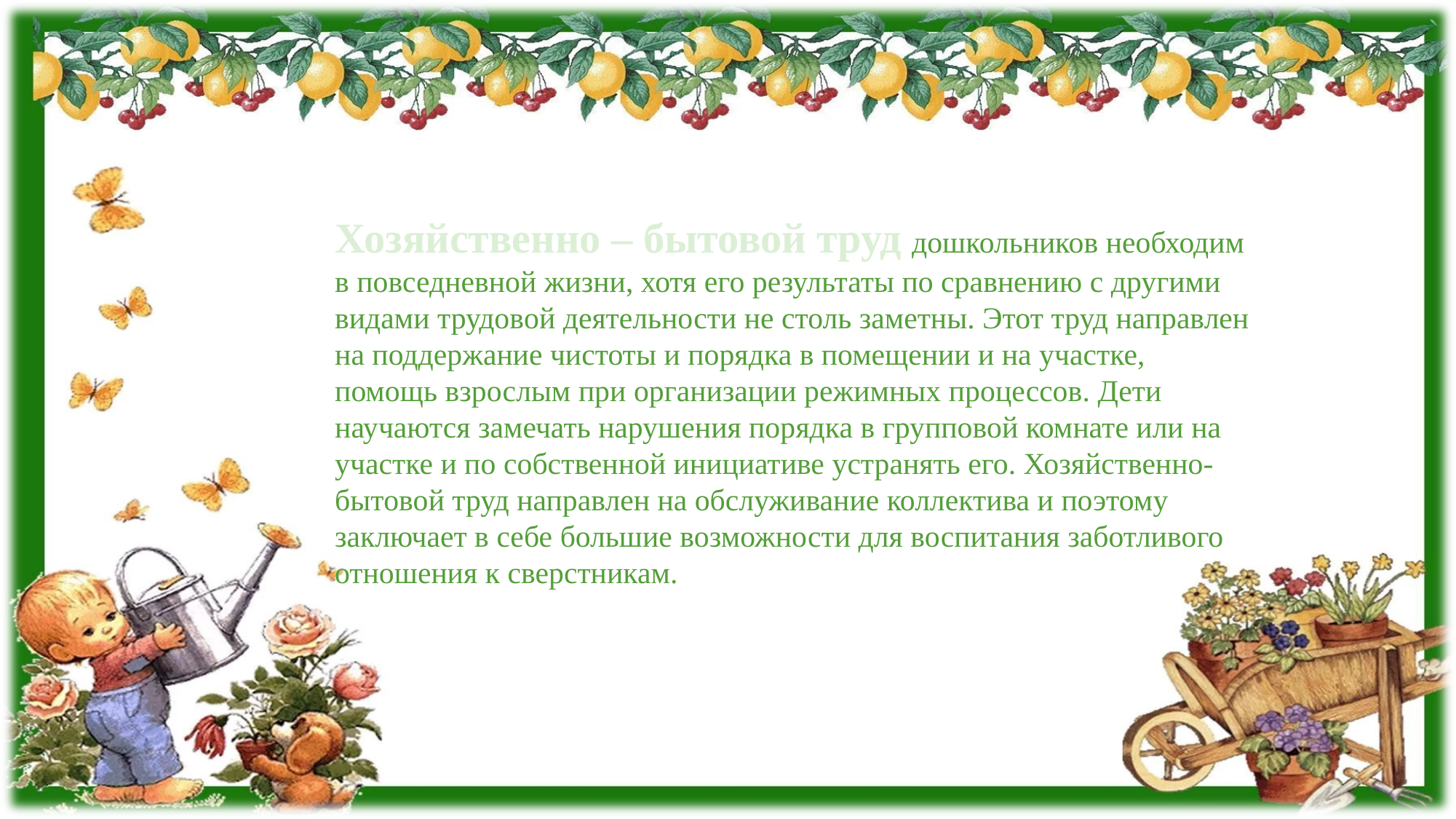

Хозяйственно – бытовой труд дошкольников необходим
в повседневной жизни, хотя его результаты по сравнению с другими видами трудовой деятельности не столь заметны. Этот труд направлен на поддержание чистоты и порядка в помещении и на участке, помощь взрослым при организации режимных процессов. Дети научаются замечать нарушения порядка в групповой комнате или на участке и по собственной инициативе устранять его. Хозяйственно- бытовой труд направлен на обслуживание коллектива и поэтому заключает в себе большие возможности для воспитания заботливого отношения к сверстникам.